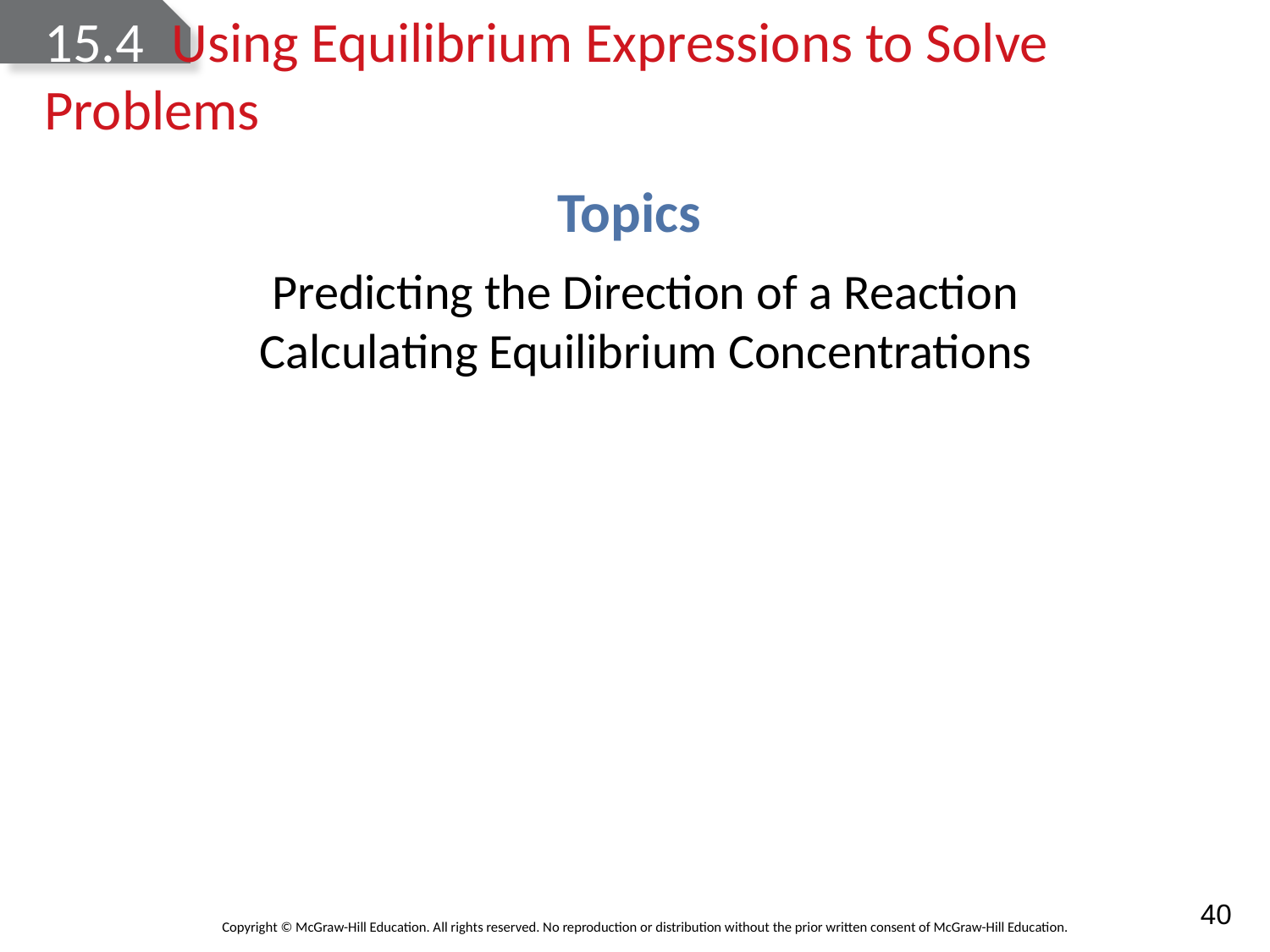

# 15.4	Using Equilibrium Expressions to Solve 	Problems
Topics
Predicting the Direction of a Reaction
Calculating Equilibrium Concentrations